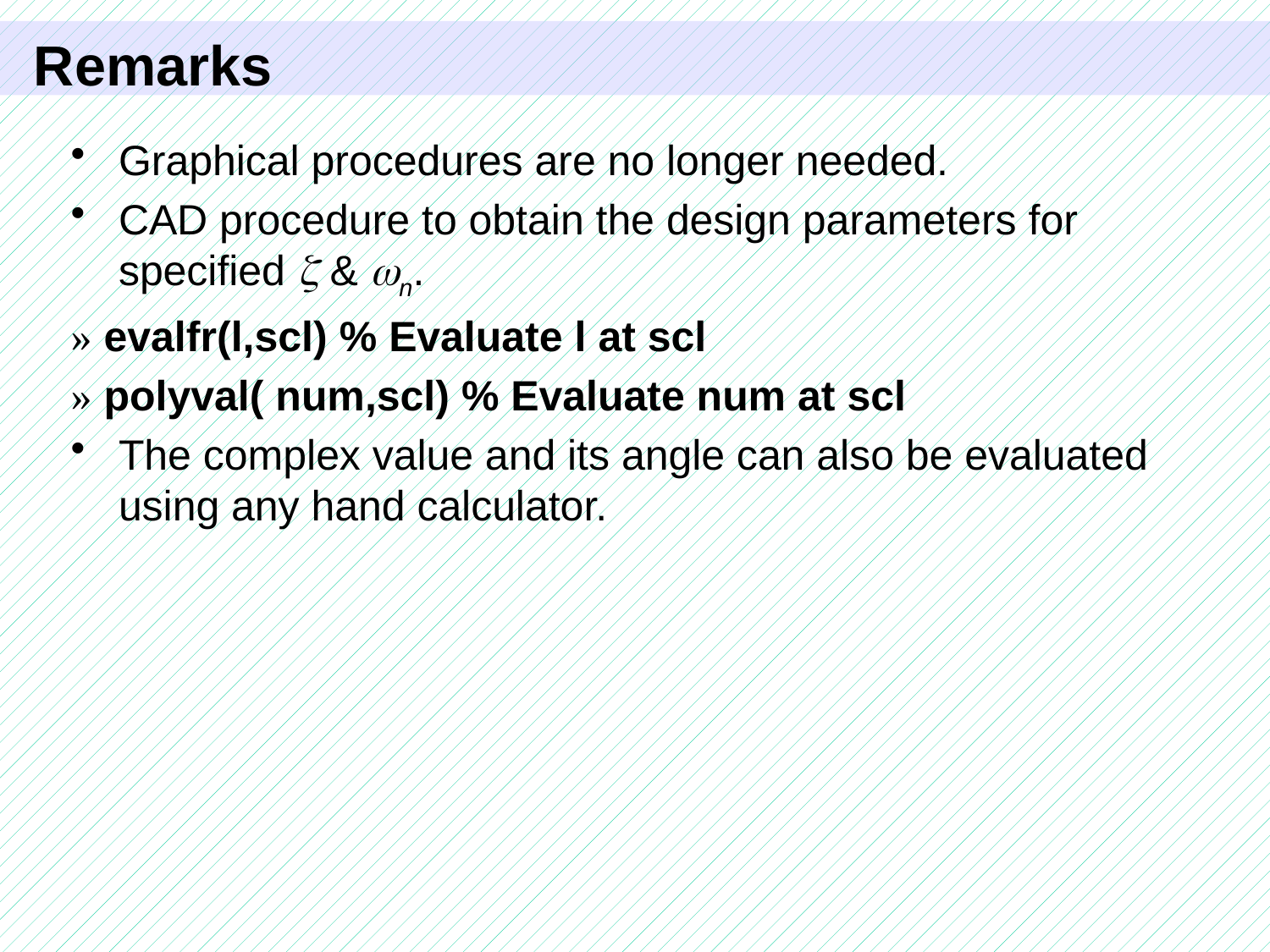

# Remarks
Graphical procedures are no longer needed.
CAD procedure to obtain the design parameters for specified ζ & ωn.
» evalfr(l,scl) % Evaluate l at scl
» polyval( num,scl) % Evaluate num at scl
The complex value and its angle can also be evaluated using any hand calculator.